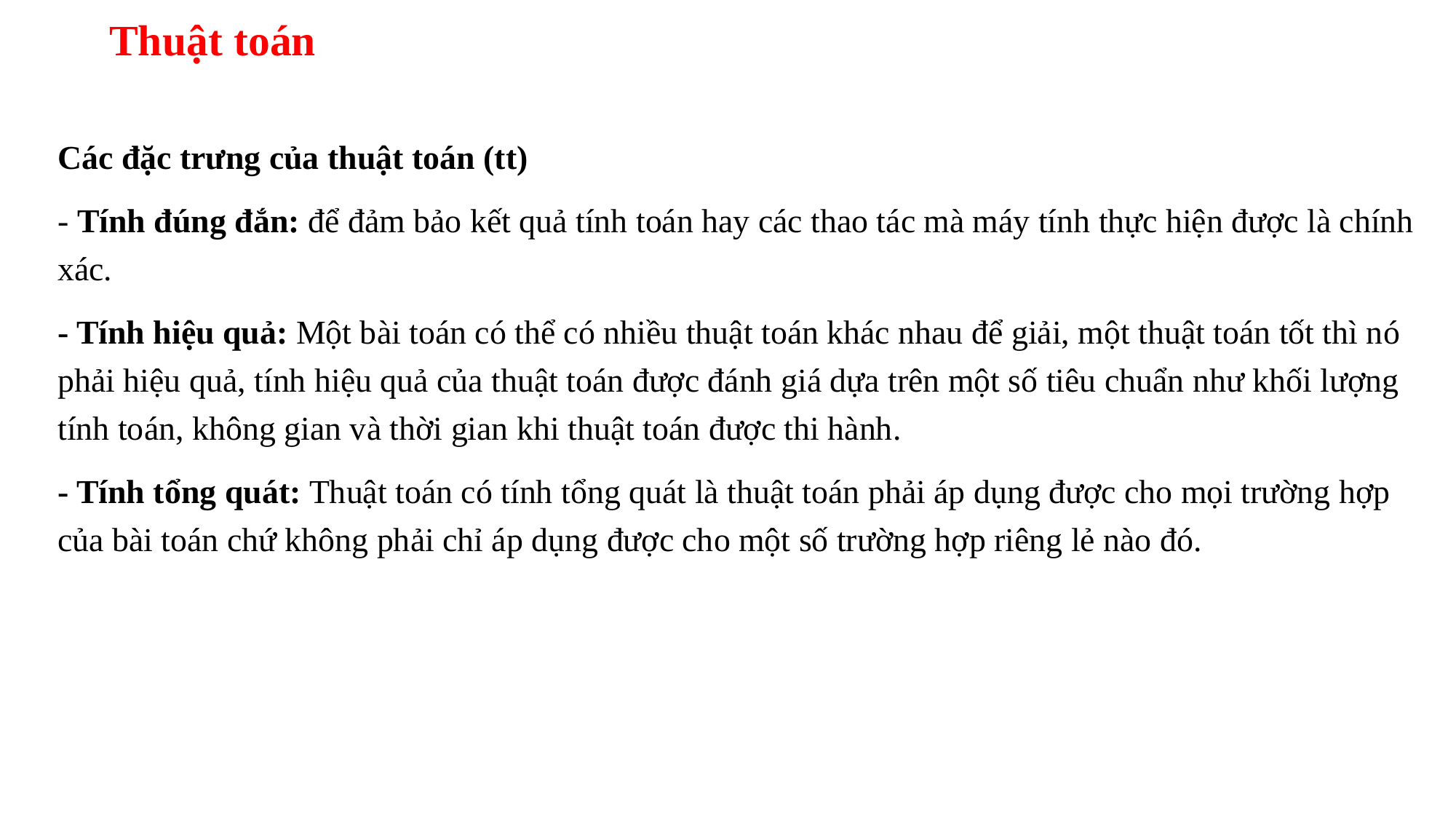

# Thuật toán
Các đặc trưng của thuật toán (tt)
- Tính đúng đắn: để đảm bảo kết quả tính toán hay các thao tác mà máy tính thực hiện được là chính xác.
- Tính hiệu quả: Một bài toán có thể có nhiều thuật toán khác nhau để giải, một thuật toán tốt thì nó phải hiệu quả, tính hiệu quả của thuật toán được đánh giá dựa trên một số tiêu chuẩn như khối lượng tính toán, không gian và thời gian khi thuật toán được thi hành.
- Tính tổng quát: Thuật toán có tính tổng quát là thuật toán phải áp dụng được cho mọi trường hợp của bài toán chứ không phải chỉ áp dụng được cho một số trường hợp riêng lẻ nào đó.